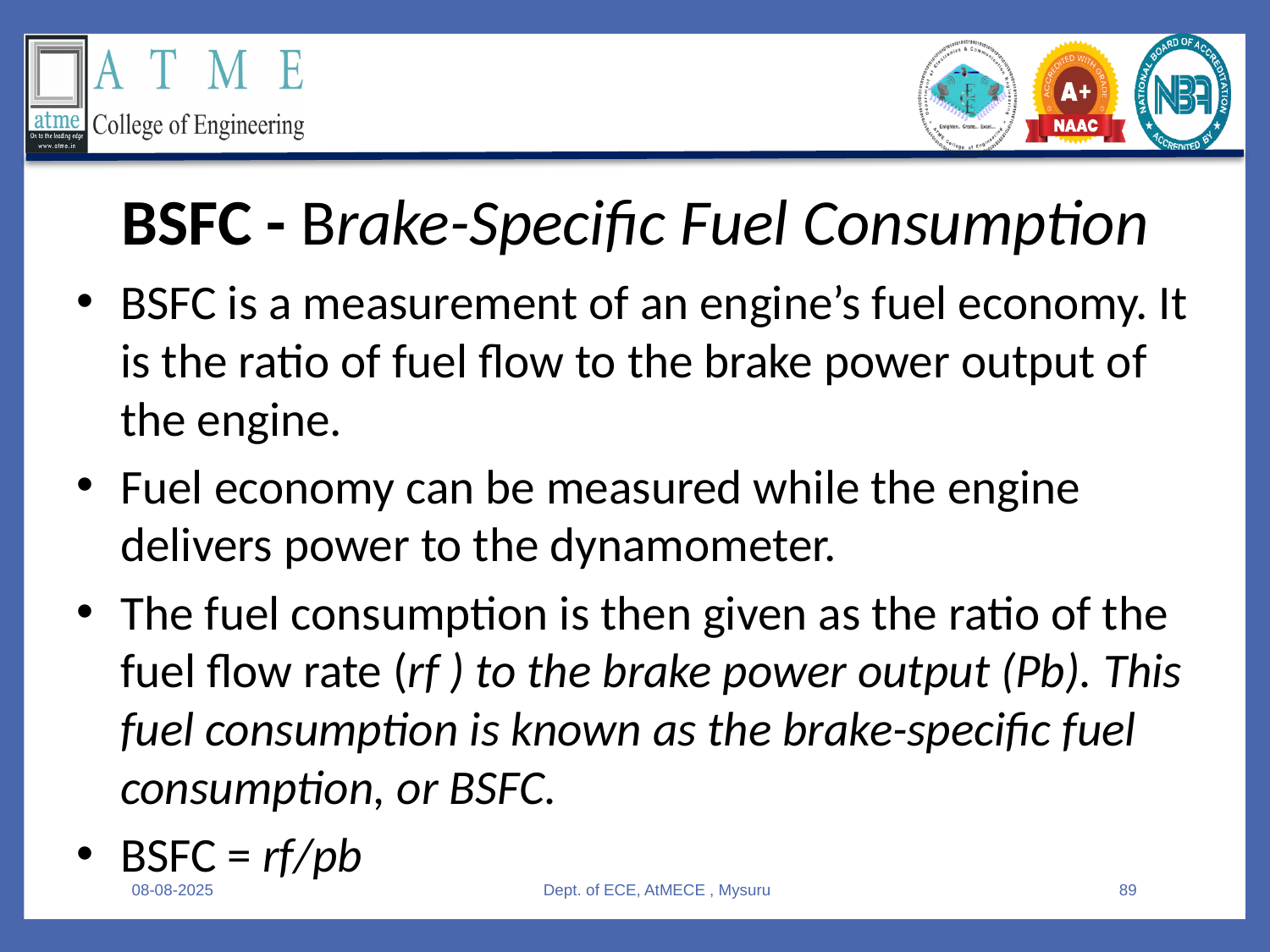

BSFC - Brake-Specific Fuel Consumption
BSFC is a measurement of an engine’s fuel economy. It is the ratio of fuel flow to the brake power output of the engine.
Fuel economy can be measured while the engine delivers power to the dynamometer.
The fuel consumption is then given as the ratio of the fuel flow rate (rf ) to the brake power output (Pb). This fuel consumption is known as the brake-specific fuel consumption, or BSFC.
BSFC = rf/pb

08-08-2025
Dept. of ECE, AtMECE , Mysuru
89